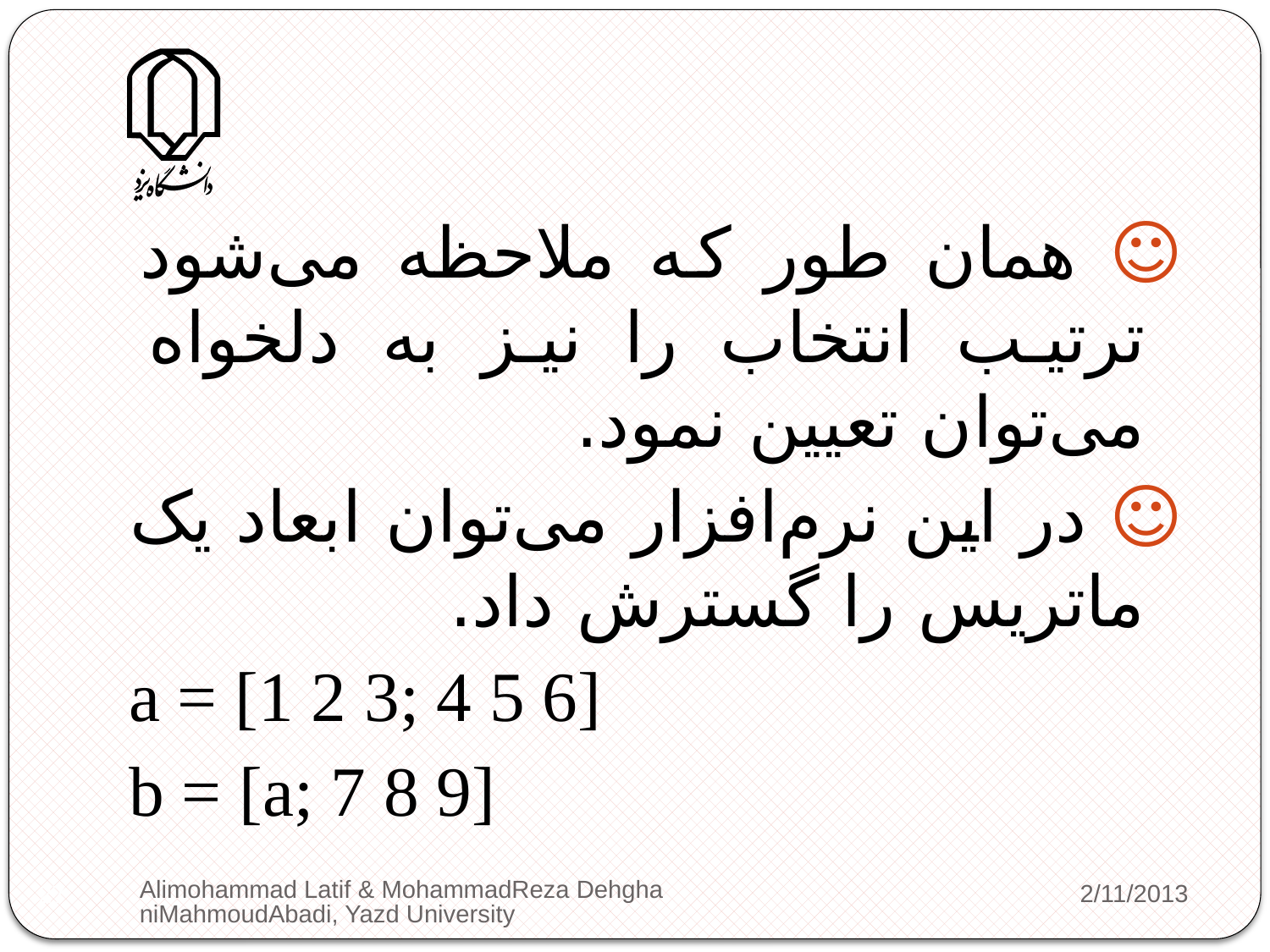

☺ همان طور که ملاحظه می‌شود ترتیب انتخاب را نیز به دلخواه می‌توان تعیین نمود.
☺ در این نرم‌افزار می‌توان ابعاد یک ماتریس را گسترش داد.
a = [1 2 3; 4 5 6]
b = [a; 7 8 9]

Alimohammad Latif & MohammadReza DehghaniMahmoudAbadi, Yazd University
2/11/2013
27